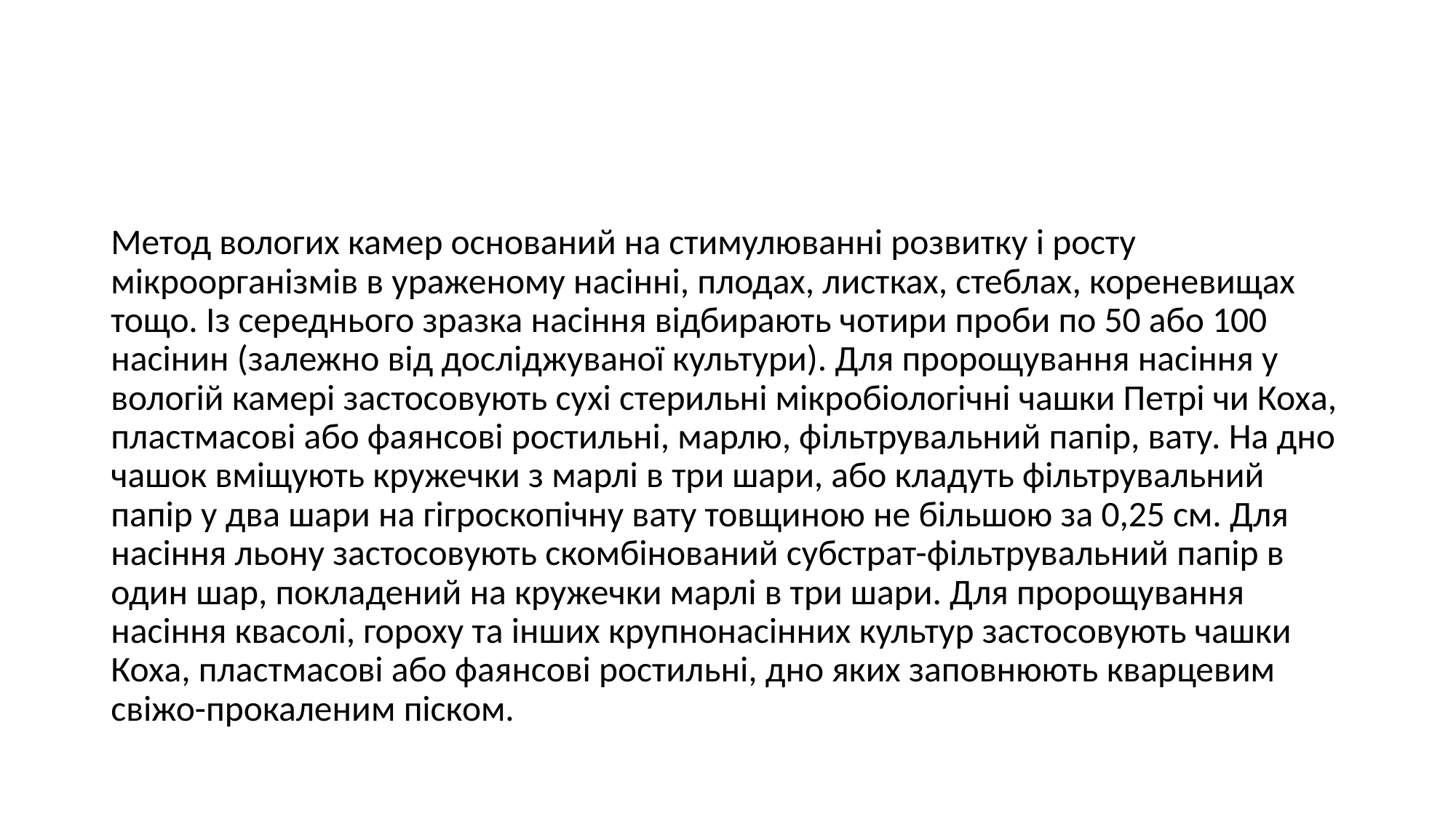

#
Метод вологих камер оснований на стимулюванні розвитку і росту мікроорганізмів в ураженому насінні, плодах, листках, стеблах, кореневищах тощо. Із середнього зразка насіння відбирають чотири проби по 50 або 100 насінин (залежно від досліджуваної культури). Для пророщування насіння у вологій камері застосовують сухі стерильні мікробіологічні чашки Петрі чи Коха, пластмасові або фаянсові ростильні, марлю, фільтрувальний папір, вату. На дно чашок вміщують кружечки з марлі в три шари, або кладуть фільтрувальний папір у два шари на гігроскопічну вату товщиною не більшою за 0,25 см. Для насіння льону застосовують скомбінований субстрат-фільтрувальний папір в один шар, покладений на кружечки марлі в три шари. Для пророщування насіння квасолі, гороху та інших крупнонасінних культур застосовують чашки Коха, пластмасові або фаянсові ростильні, дно яких заповнюють кварцевим свіжо-прокаленим піском.